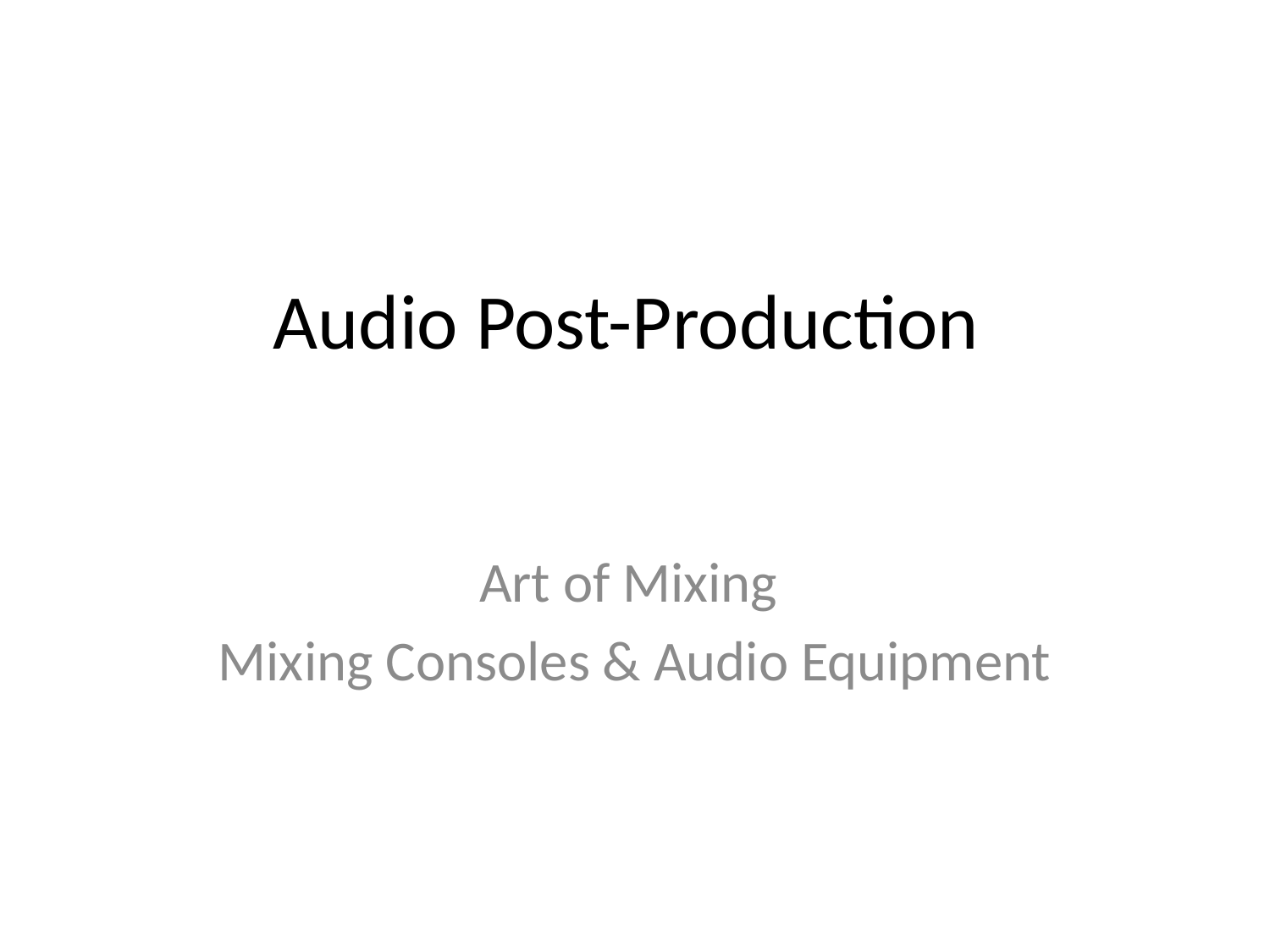

# Audio Post-Production
Art of Mixing
Mixing Consoles & Audio Equipment